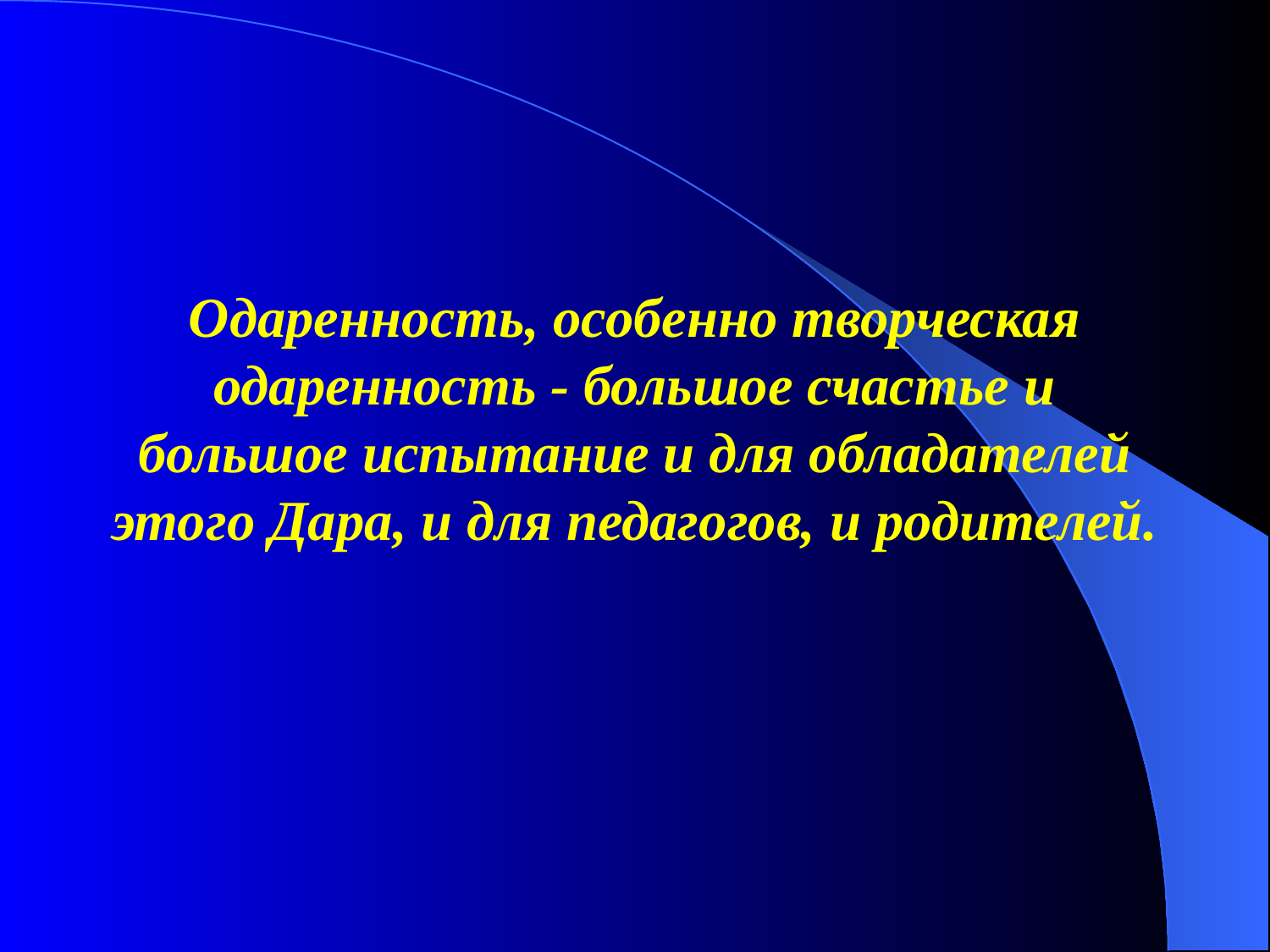

Одаренность, особенно творческая одаренность - большое счастье и большое испытание и для обладателей этого Дара, и для педагогов, и родителей.